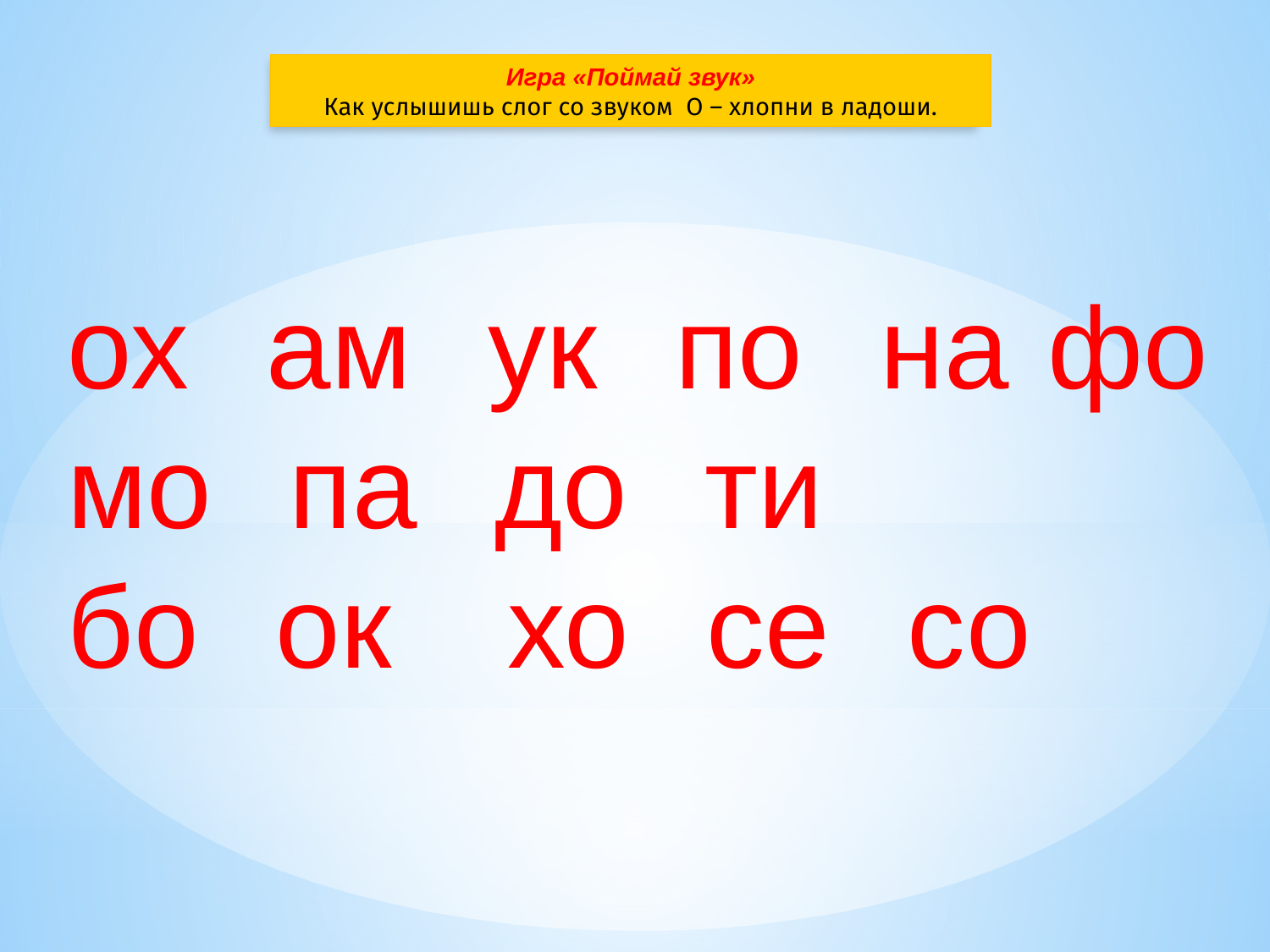

Игра «Поймай звук»
 Как услышишь слог со звуком  О – хлопни в ладоши.

ох  ам  ук  по  на фо мо  па  до  ти
бо  ок   хо  се  со